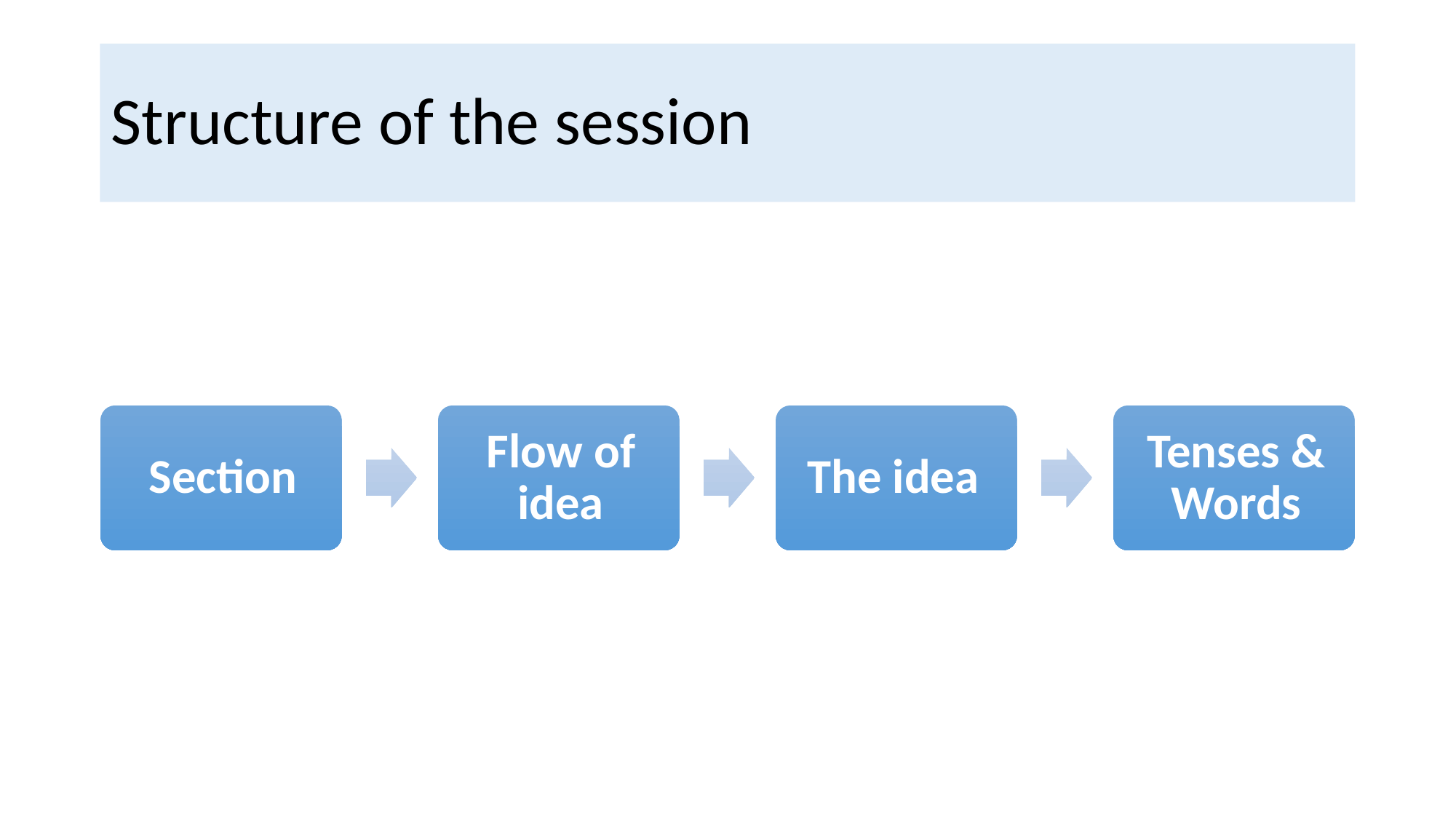

# Structure of the session
Section

Flow of idea

The idea

Tenses & Words